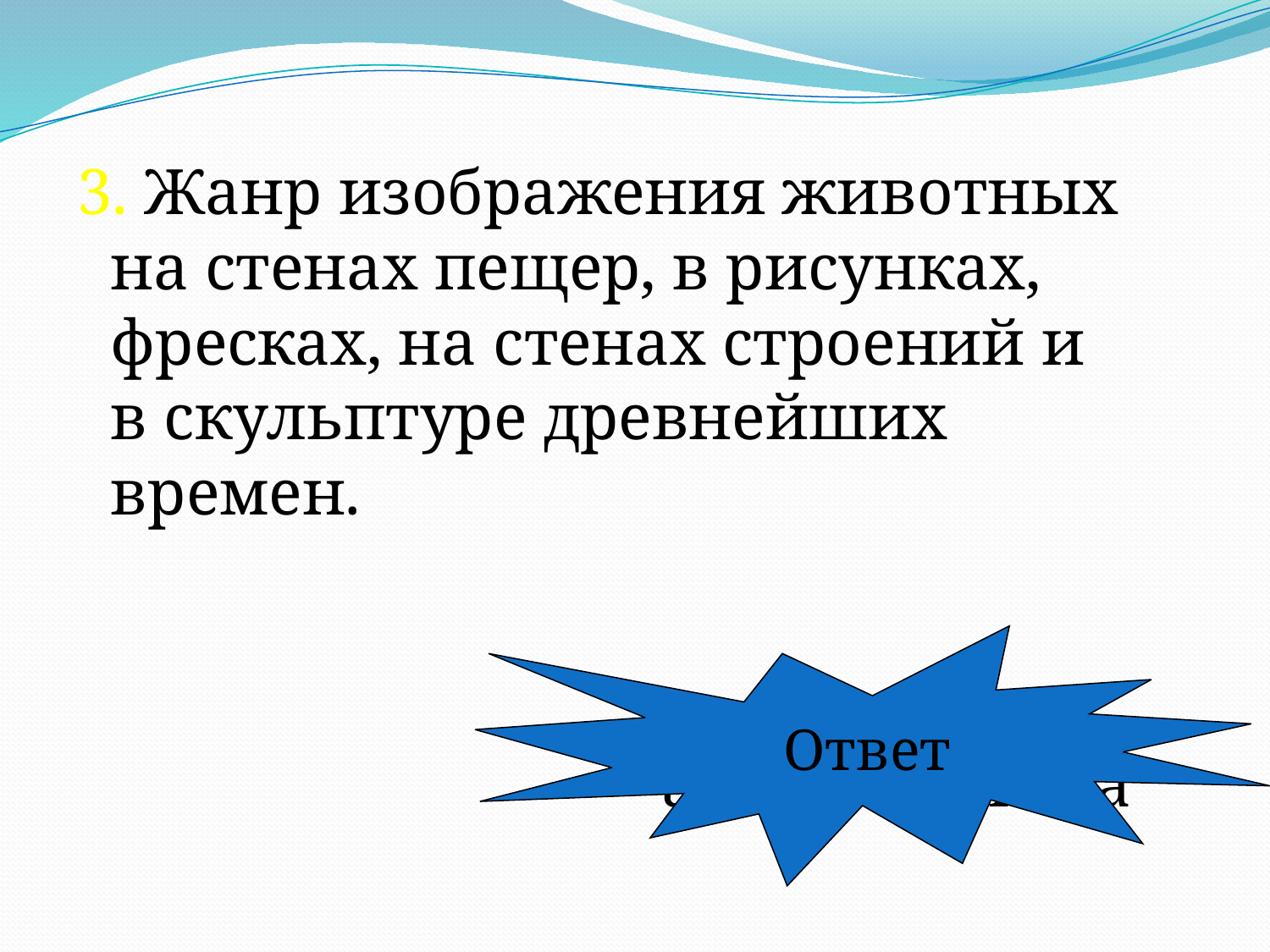

3. Жанр изображения животных на стенах пещер, в рисунках, фресках, на стенах строений и в скульптуре древнейших времен.

анималистика

Ответ